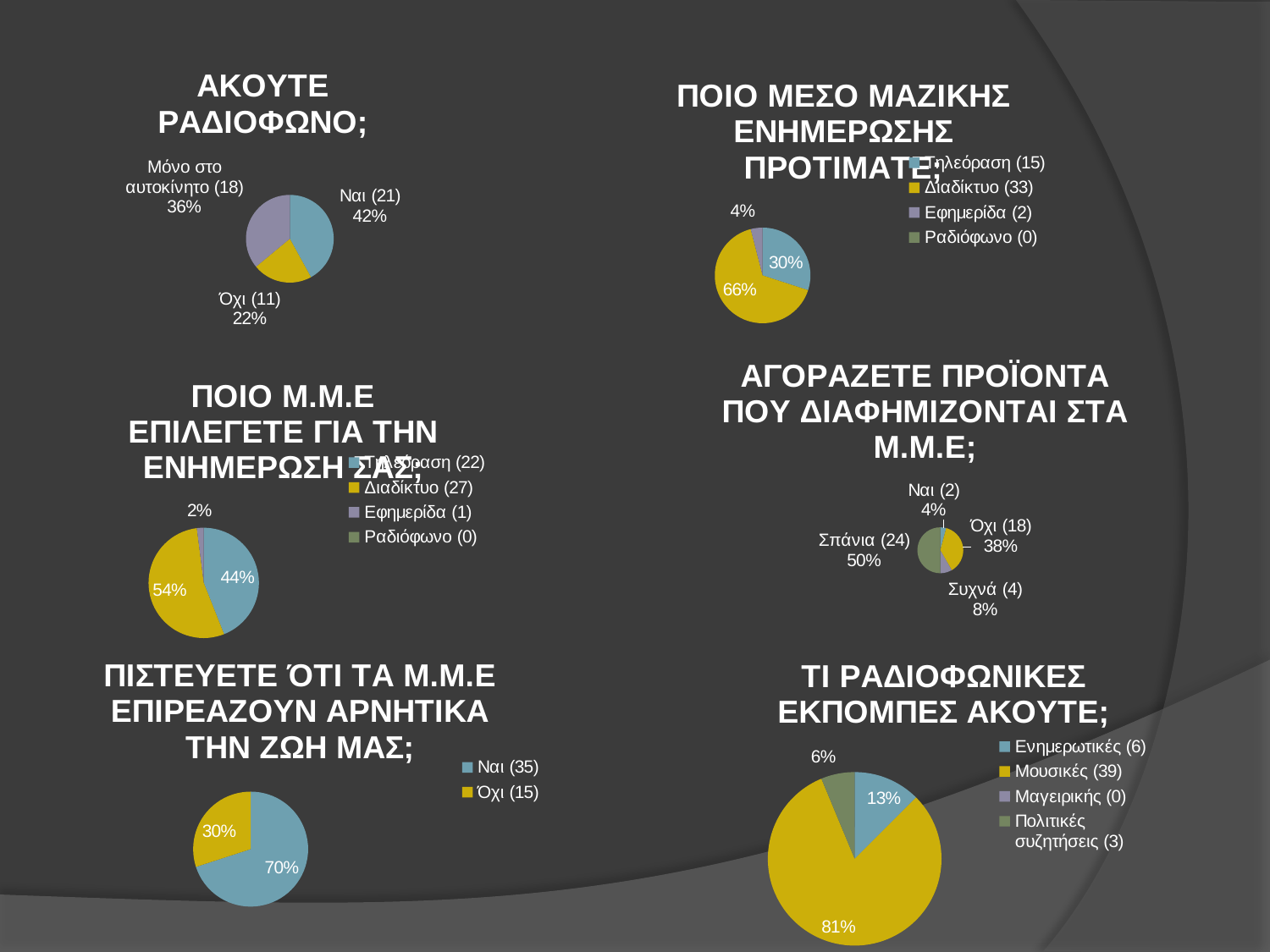

### Chart:

| Category | ΑΚΟΥΤΕ ΡΑΔΙΟΦΩΝΟ; |
|---|---|
| Ναι (21) | 21.0 |
| Όχι (11) | 11.0 |
| Μόνο στο αυτοκίνητο (18) | 18.0 |

### Chart:

| Category | ΠΟΙΟ ΜΕΣΟ ΜΑΖΙΚΗΣ ΕΝΗΜΕΡΩΣΗΣ ΠΡΟΤΙΜΑΤΕ; |
|---|---|
| Τηλεόραση (15) | 15.0 |
| Διαδίκτυο (33) | 33.0 |
| Εφημερίδα (2) | 2.0 |
| Ραδιόφωνο (0) | 0.0 |

### Chart:

| Category | ΑΓΟΡΑΖΕΤΕ ΠΡΟΪΟΝΤΑ ΠΟΥ ΔΙΑΦΗΜΙΖΟΝΤΑΙ ΣΤΑ Μ.Μ.Ε; |
|---|---|
| Ναι (2) | 2.0 |
| Όχι (18) | 18.0 |
| Συχνά (4) | 4.0 |
| Σπάνια (24) | 24.0 |

### Chart:

| Category | ΠΟΙΟ Μ.Μ.Ε ΕΠΙΛΕΓΕΤΕ ΓΙΑ ΤΗΝ ΕΝΗΜΕΡΩΣΗ ΣΑΣ; |
|---|---|
| Τηλεόραση (22) | 22.0 |
| Διαδίκτυο (27) | 27.0 |
| Εφημερίδα (1) | 1.0 |
| Ραδιόφωνο (0) | 0.0 |

### Chart:

| Category | ΠΙΣΤΕΥΕΤΕ ΌΤΙ ΤΑ Μ.Μ.Ε ΕΠΙΡΕΑΖΟΥΝ ΑΡΝΗΤΙΚΑ ΤΗΝ ΖΩΗ ΜΑΣ; |
|---|---|
| Ναι (35) | 35.0 |
| Όχι (15) | 15.0 |

### Chart:

| Category | ΤΙ ΡΑΔΙΟΦΩΝΙΚΕΣ ΕΚΠΟΜΠΕΣ ΑΚΟΥΤΕ; |
|---|---|
| Ενημερωτικές (6) | 6.0 |
| Μουσικές (39) | 39.0 |
| Μαγειρικής (0)  | 0.0 |
| Πολιτικές συζητήσεις (3) | 3.0 |